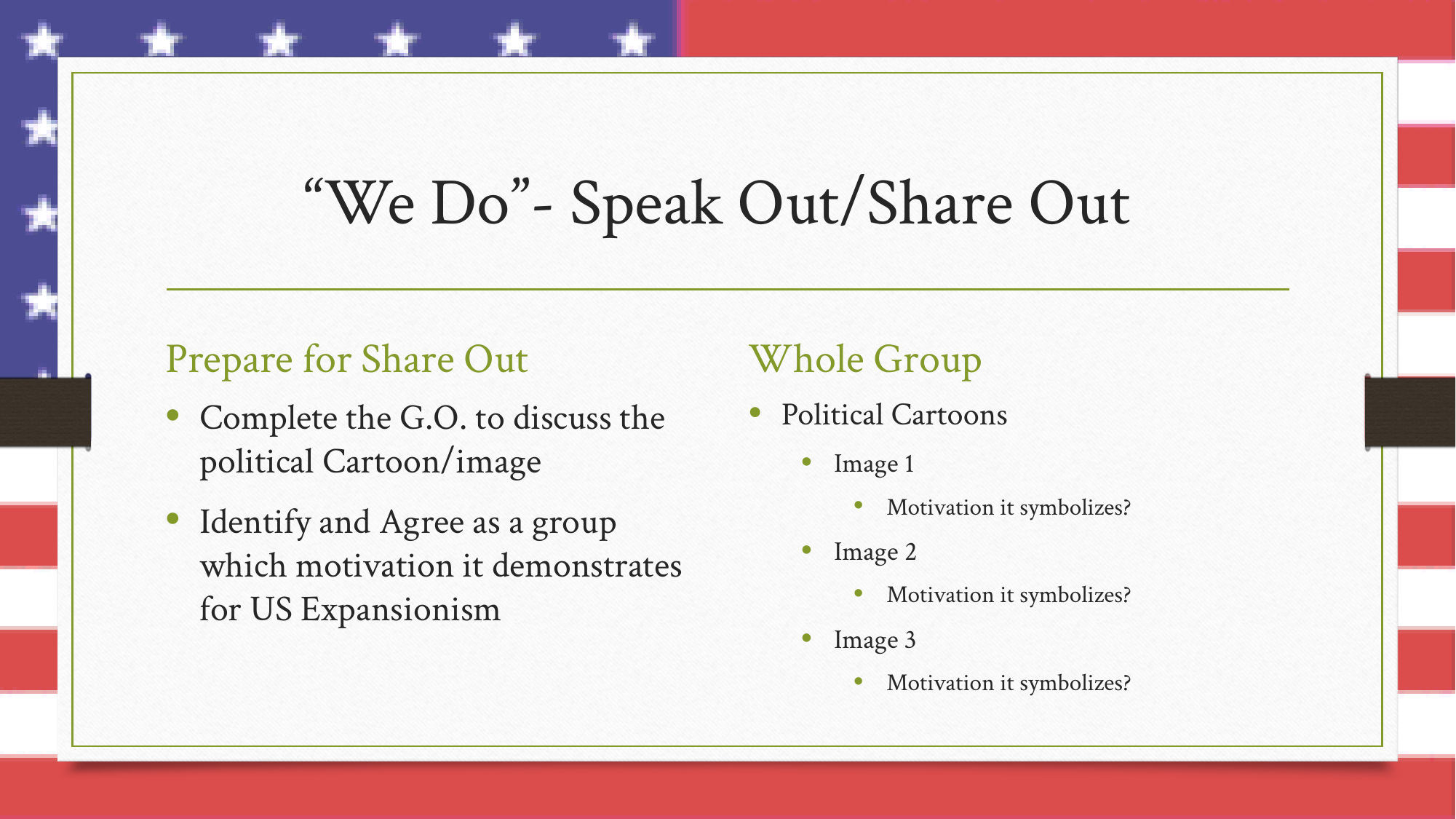

# “We Do”- Speak Out/Share Out
Prepare for Share Out
Whole Group
Complete the G.O. to discuss the political Cartoon/image
Identify and Agree as a group which motivation it demonstrates for US Expansionism
Political Cartoons
Image 1
Motivation it symbolizes?
Image 2
Motivation it symbolizes?
Image 3
Motivation it symbolizes?